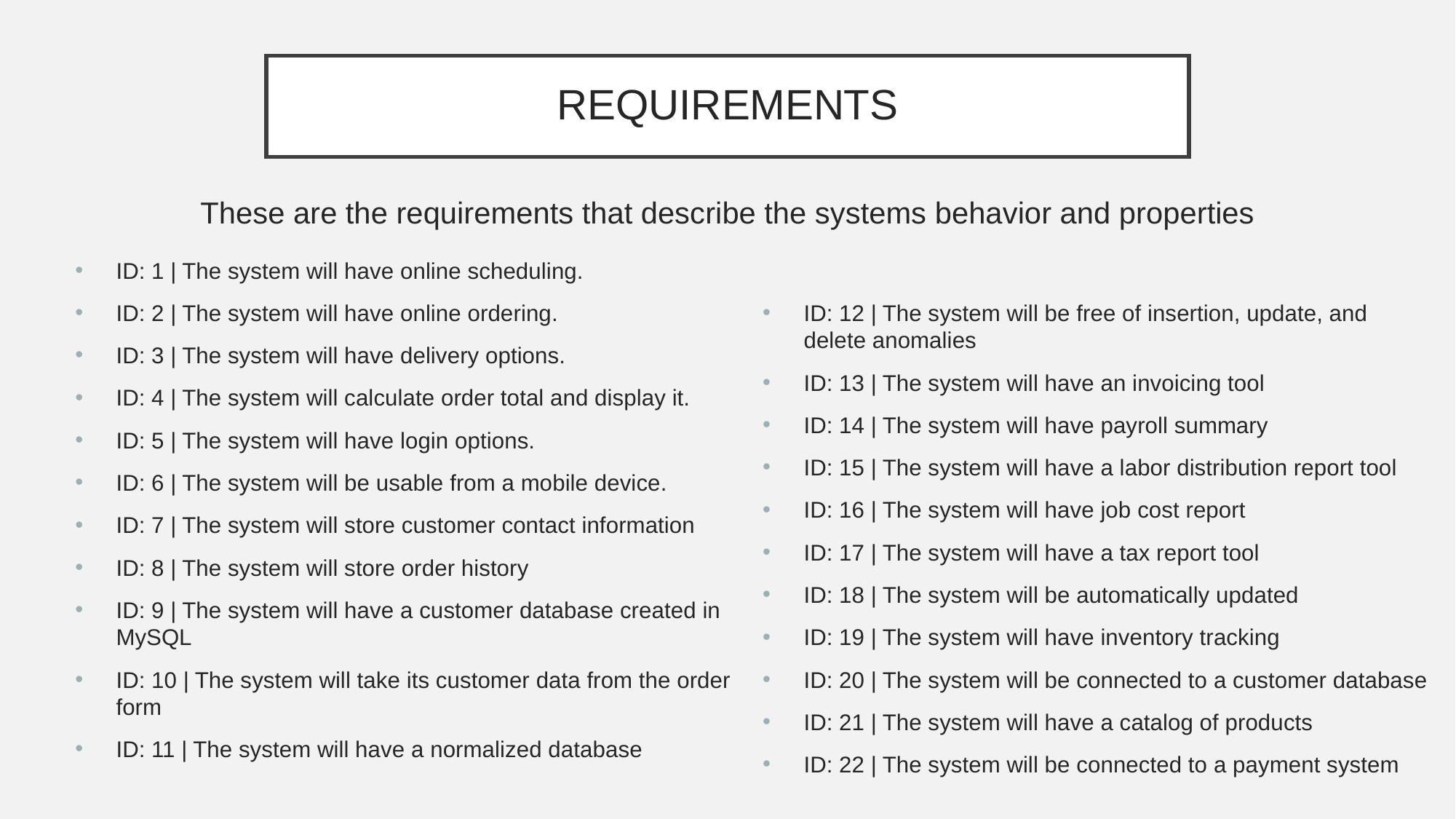

# REQUIREMENTS
These are the requirements that describe the systems behavior and properties

ID: 1 | The system will have online scheduling.
ID: 2 | The system will have online ordering.
ID: 3 | The system will have delivery options.
ID: 4 | The system will calculate order total and display it.
ID: 5 | The system will have login options.
ID: 6 | The system will be usable from a mobile device.
ID: 7 | The system will store customer contact information
ID: 8 | The system will store order history
ID: 9 | The system will have a customer database created in MySQL
ID: 10 | The system will take its customer data from the order form
ID: 11 | The system will have a normalized database

ID: 12 | The system will be free of insertion, update, and delete anomalies
ID: 13 | The system will have an invoicing tool
ID: 14 | The system will have payroll summary
ID: 15 | The system will have a labor distribution report tool
ID: 16 | The system will have job cost report
ID: 17 | The system will have a tax report tool
ID: 18 | The system will be automatically updated
ID: 19 | The system will have inventory tracking
ID: 20 | The system will be connected to a customer database
ID: 21 | The system will have a catalog of products
ID: 22 | The system will be connected to a payment system